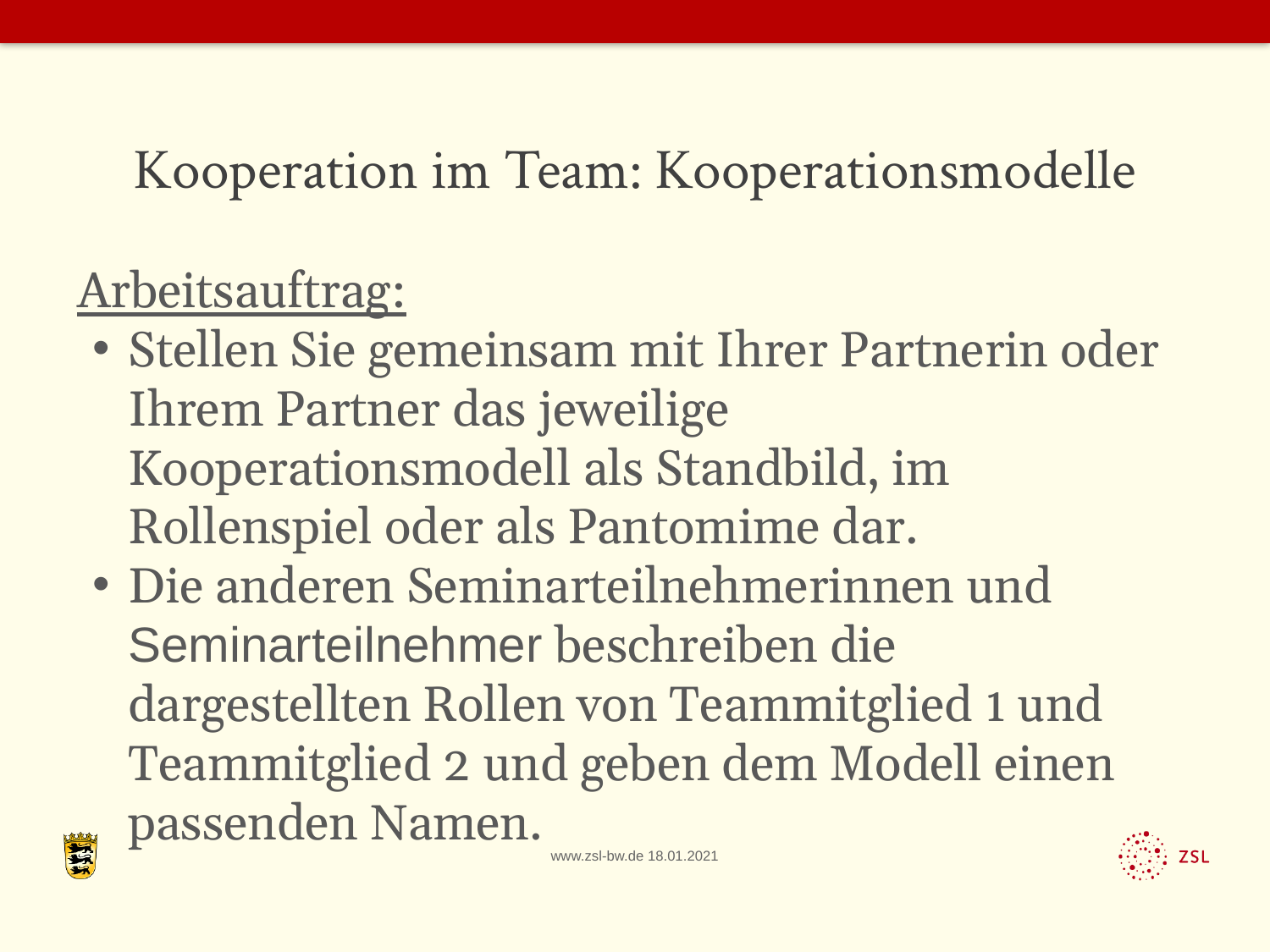

# Kooperation im Team: Kooperationsmodelle
Arbeitsauftrag:
Stellen Sie gemeinsam mit Ihrer Partnerin oder Ihrem Partner das jeweilige Kooperationsmodell als Standbild, im Rollenspiel oder als Pantomime dar.
Die anderen Seminarteilnehmerinnen und Seminarteilnehmer beschreiben die dargestellten Rollen von Teammitglied 1 und Teammitglied 2 und geben dem Modell einen passenden Namen.